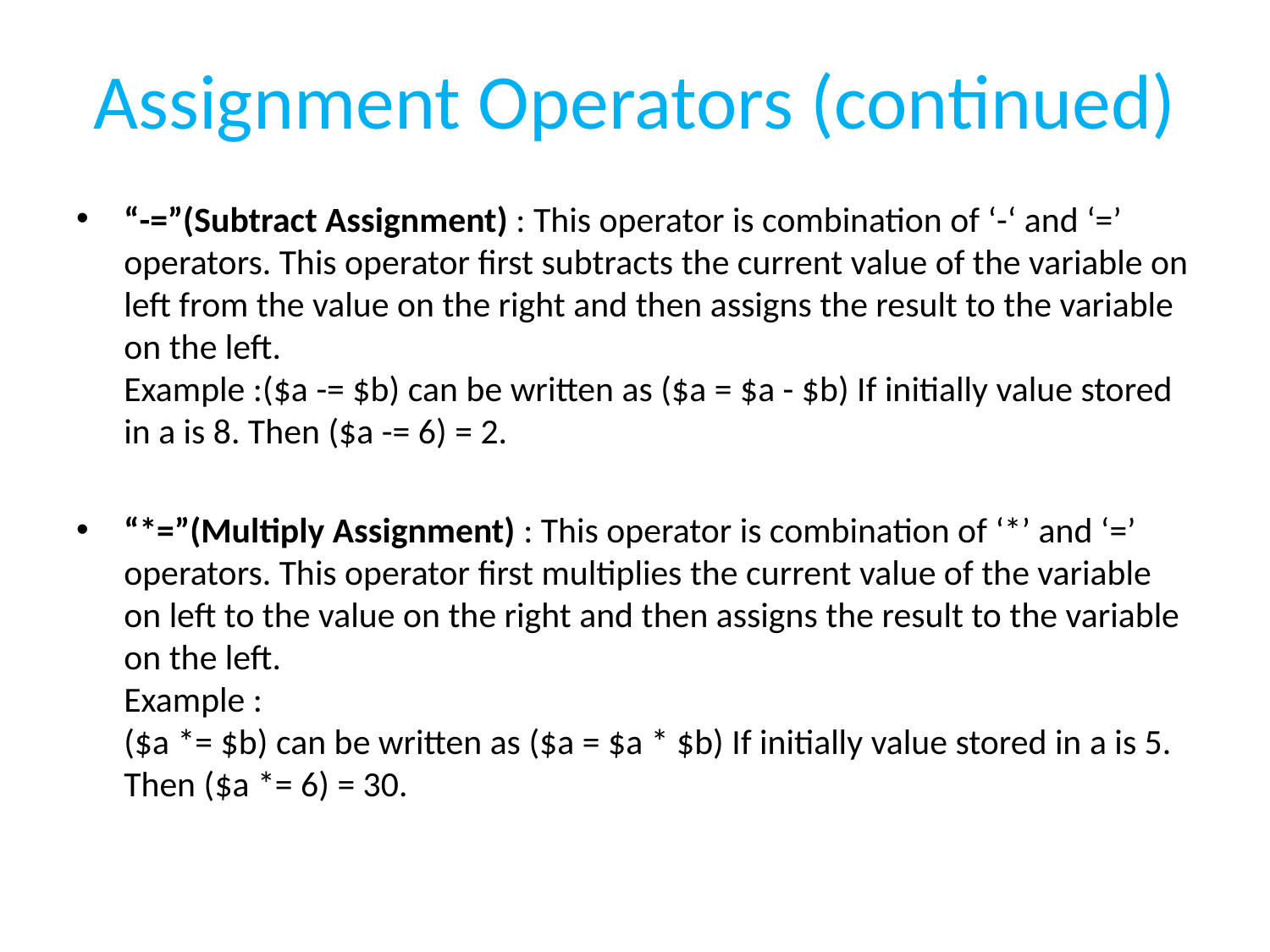

# Assignment Operators (continued)
“-=”(Subtract Assignment) : This operator is combination of ‘-‘ and ‘=’ operators. This operator first subtracts the current value of the variable on left from the value on the right and then assigns the result to the variable on the left.
Example :($a -= $b) can be written as ($a = $a - $b) If initially value stored in a is 8. Then ($a -= 6) = 2.

“*=”(Multiply Assignment) : This operator is combination of ‘*’ and ‘=’ operators. This operator first multiplies the current value of the variable on left to the value on the right and then assigns the result to the variable on the left.
Example :
($a *= $b) can be written as ($a = $a * $b) If initially value stored in a is 5. Then ($a *= 6) = 30.